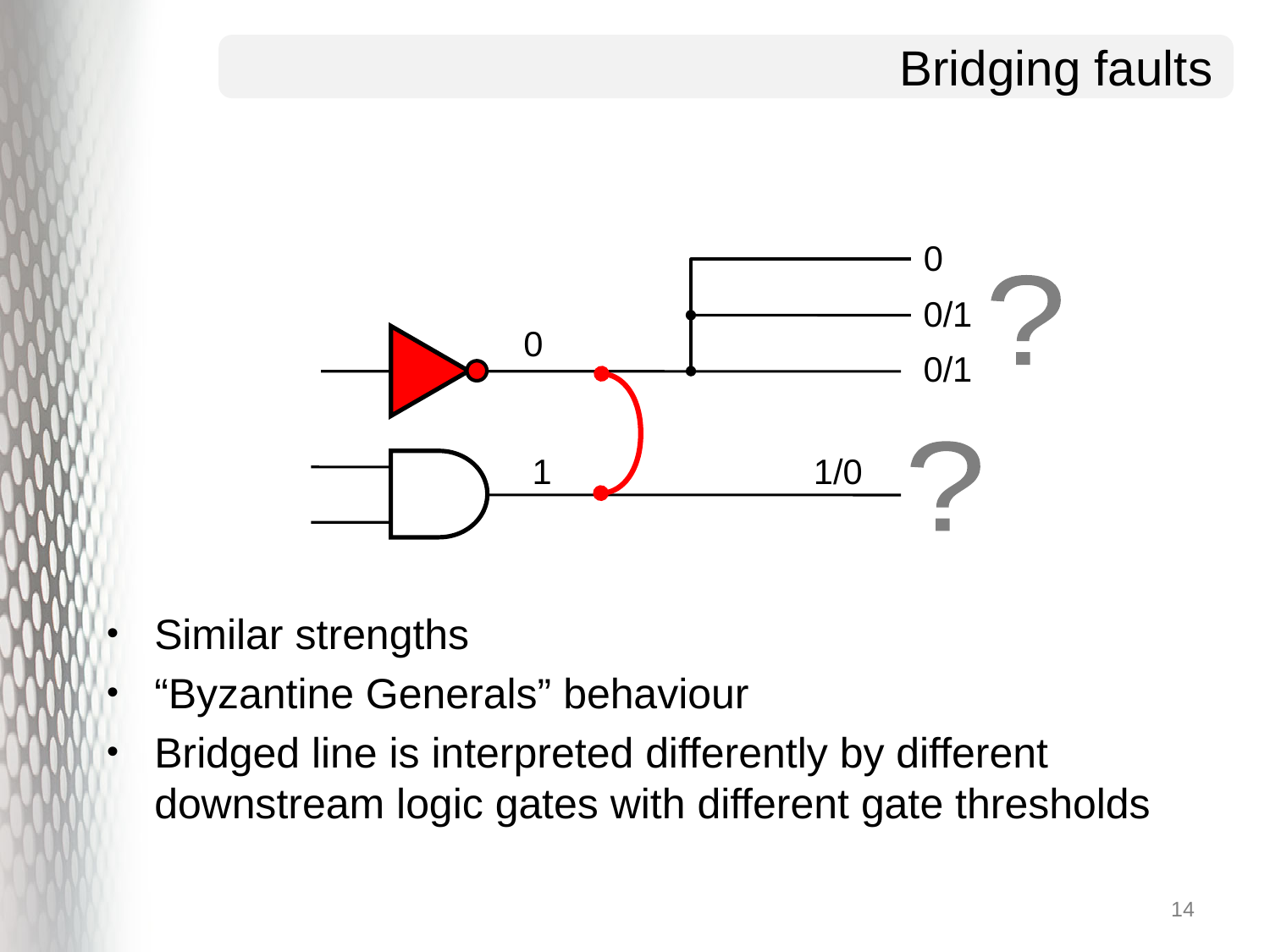

# Bridging faults
0

?
0/1
0

0/1

?
1
1/0

Similar strengths
“Byzantine Generals” behaviour
Bridged line is interpreted differently by different downstream logic gates with different gate thresholds